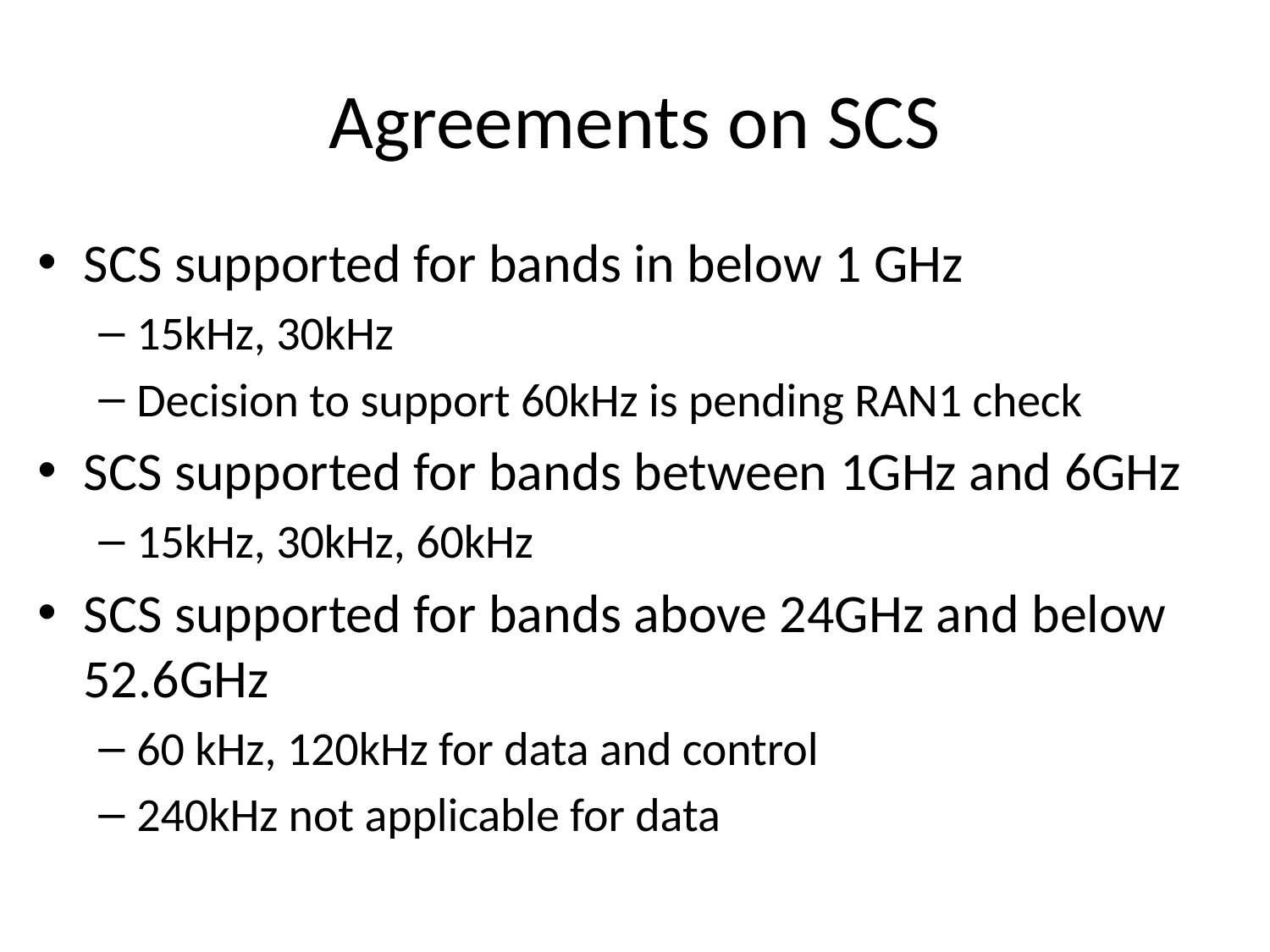

# Agreements on SCS
SCS supported for bands in below 1 GHz
15kHz, 30kHz
Decision to support 60kHz is pending RAN1 check
SCS supported for bands between 1GHz and 6GHz
15kHz, 30kHz, 60kHz
SCS supported for bands above 24GHz and below 52.6GHz
60 kHz, 120kHz for data and control
240kHz not applicable for data